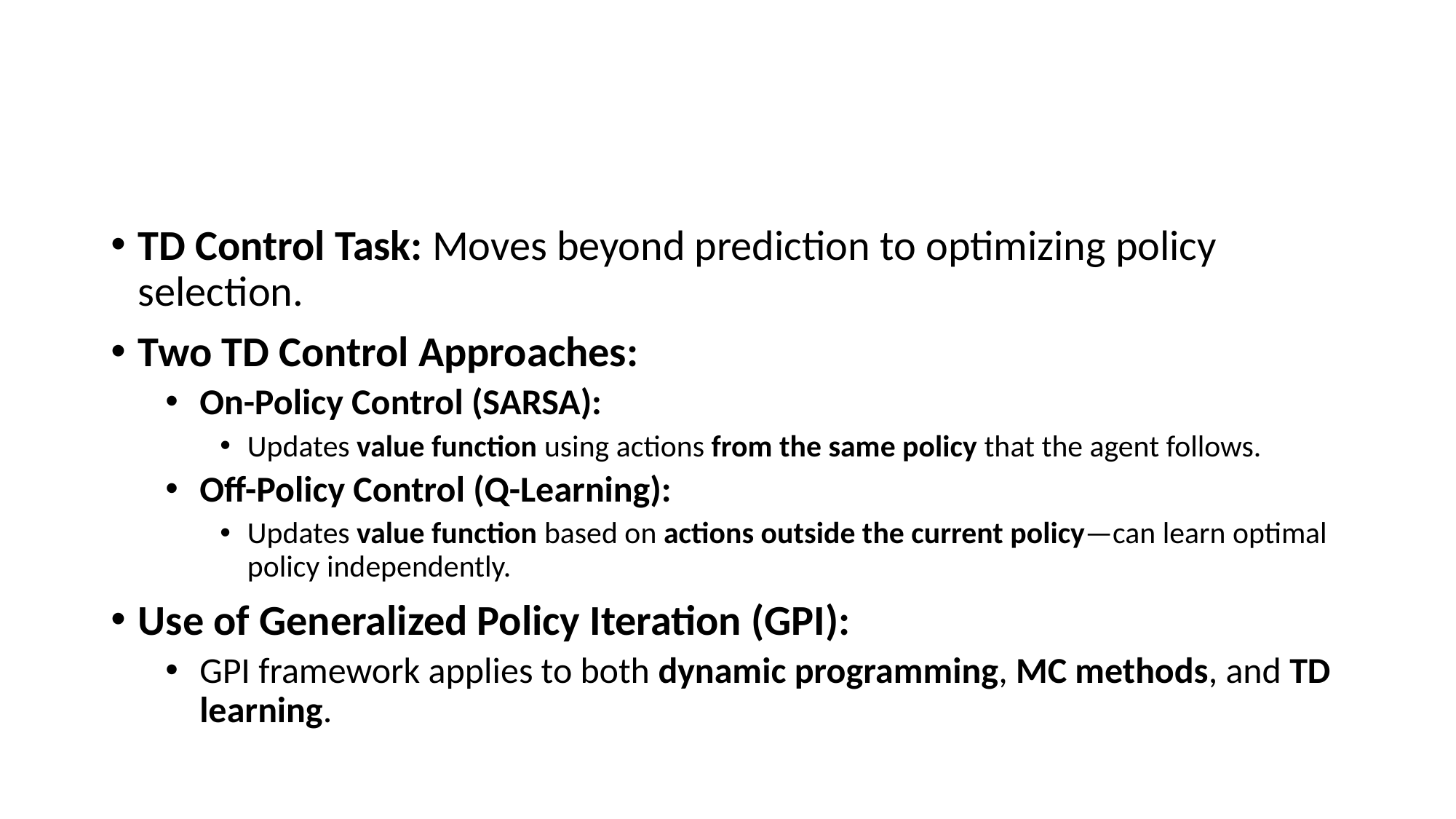

#
TD Control Task: Moves beyond prediction to optimizing policy selection.
Two TD Control Approaches:
On-Policy Control (SARSA):
Updates value function using actions from the same policy that the agent follows.
Off-Policy Control (Q-Learning):
Updates value function based on actions outside the current policy—can learn optimal policy independently.
Use of Generalized Policy Iteration (GPI):
GPI framework applies to both dynamic programming, MC methods, and TD learning.